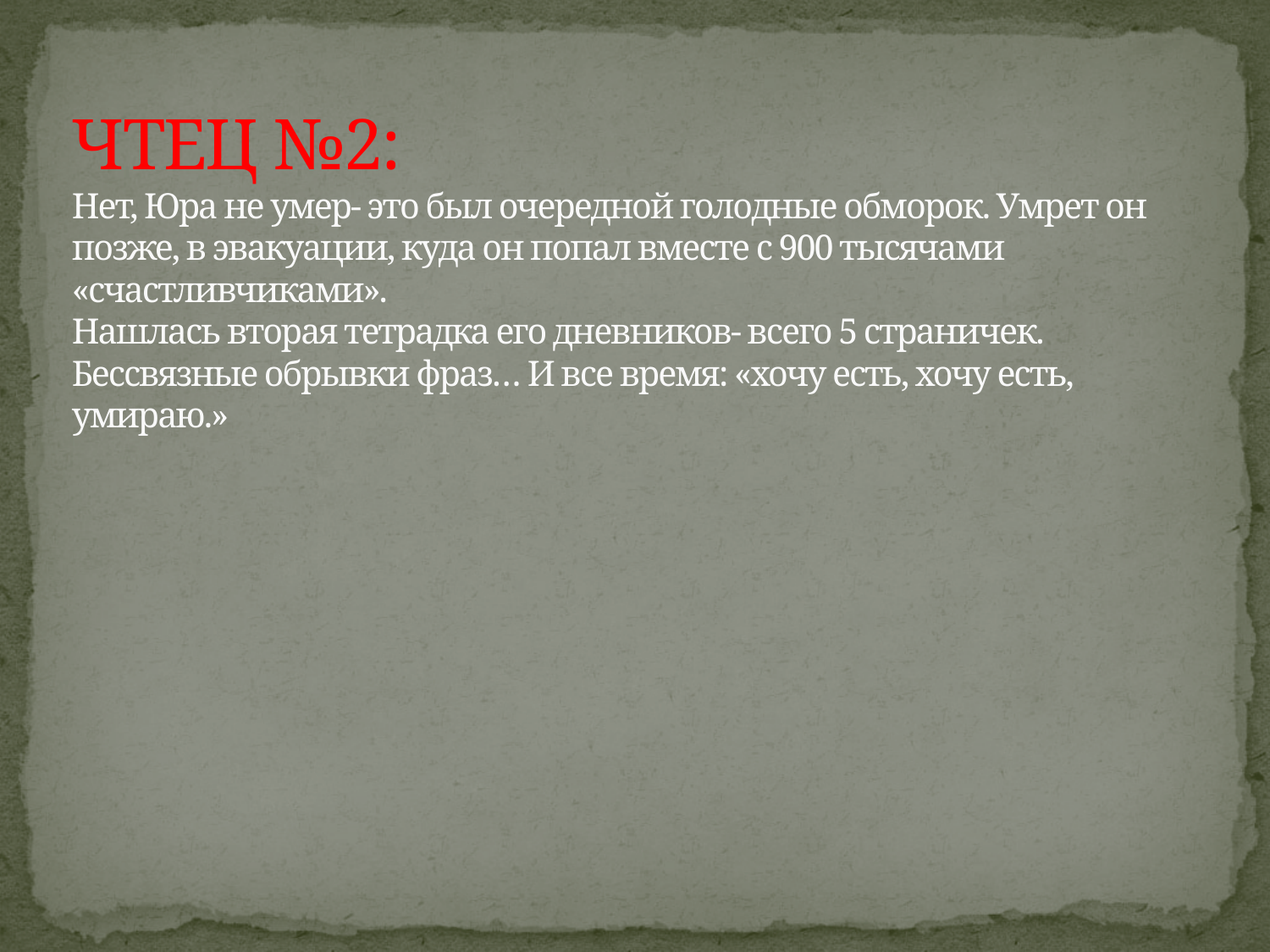

# ЧТЕЦ №2: Нет, Юра не умер- это был очередной голодные обморок. Умрет он позже, в эвакуации, куда он попал вместе с 900 тысячами «счастливчиками». Нашлась вторая тетрадка его дневников- всего 5 страничек. Бессвязные обрывки фраз… И все время: «хочу есть, хочу есть, умираю.»